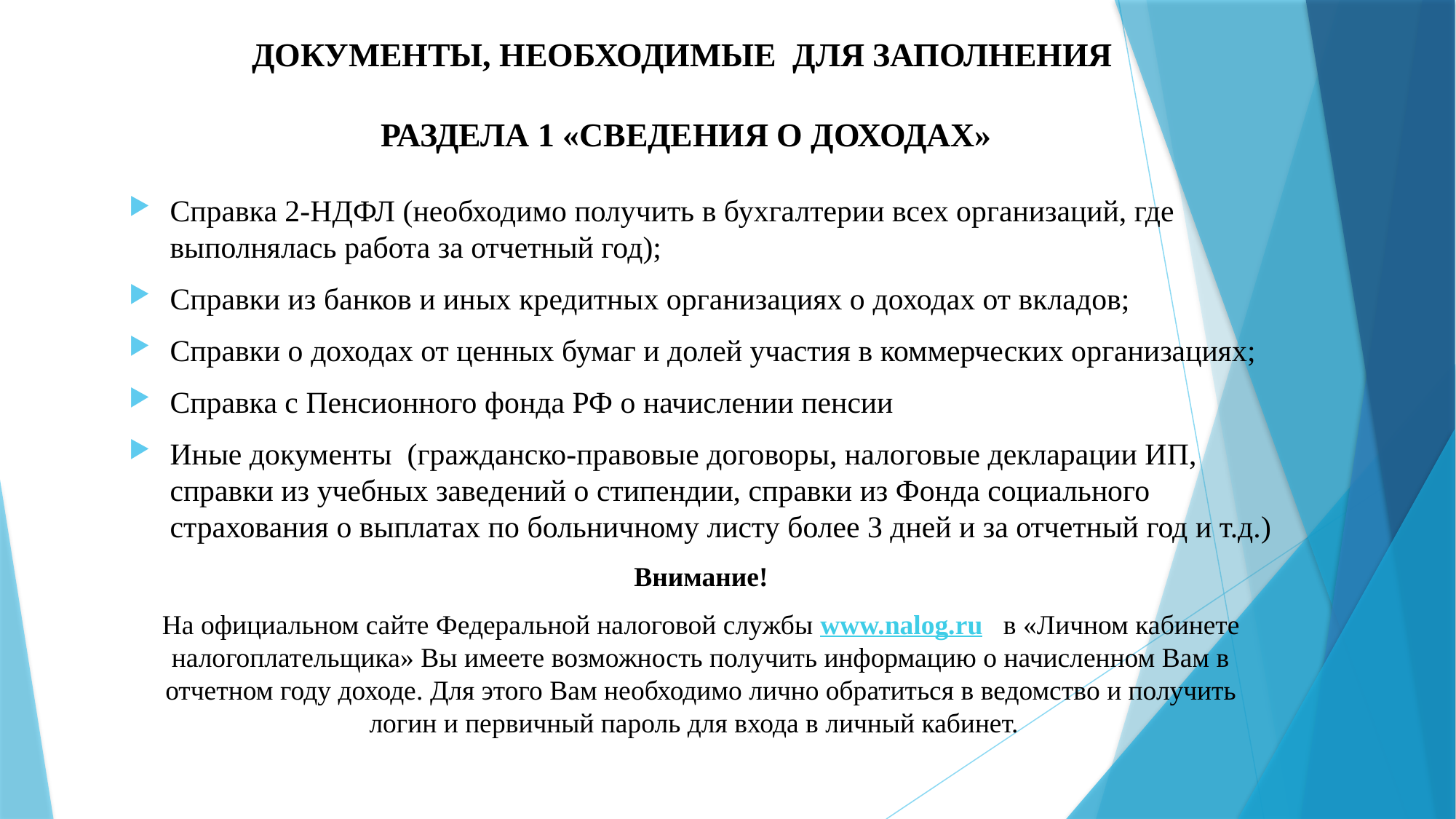

# ДОКУМЕНТЫ, НЕОБХОДИМЫЕ  ДЛЯ ЗАПОЛНЕНИЯ РАЗДЕЛА 1 «СВЕДЕНИЯ О ДОХОДАХ»
Справка 2-НДФЛ (необходимо получить в бухгалтерии всех организаций, где выполнялась работа за отчетный год);
Справки из банков и иных кредитных организациях о доходах от вкладов;
Справки о доходах от ценных бумаг и долей участия в коммерческих организациях;
Справка с Пенсионного фонда РФ о начислении пенсии
Иные документы  (гражданско-правовые договоры, налоговые декларации ИП, справки из учебных заведений о стипендии, справки из Фонда социального страхования о выплатах по больничному листу более 3 дней и за отчетный год и т.д.)
Внимание!
На официальном сайте Федеральной налоговой службы www.nalog.ru   в «Личном кабинете налогоплательщика» Вы имеете возможность получить информацию о начисленном Вам в отчетном году доходе. Для этого Вам необходимо лично обратиться в ведомство и получить логин и первичный пароль для входа в личный кабинет.